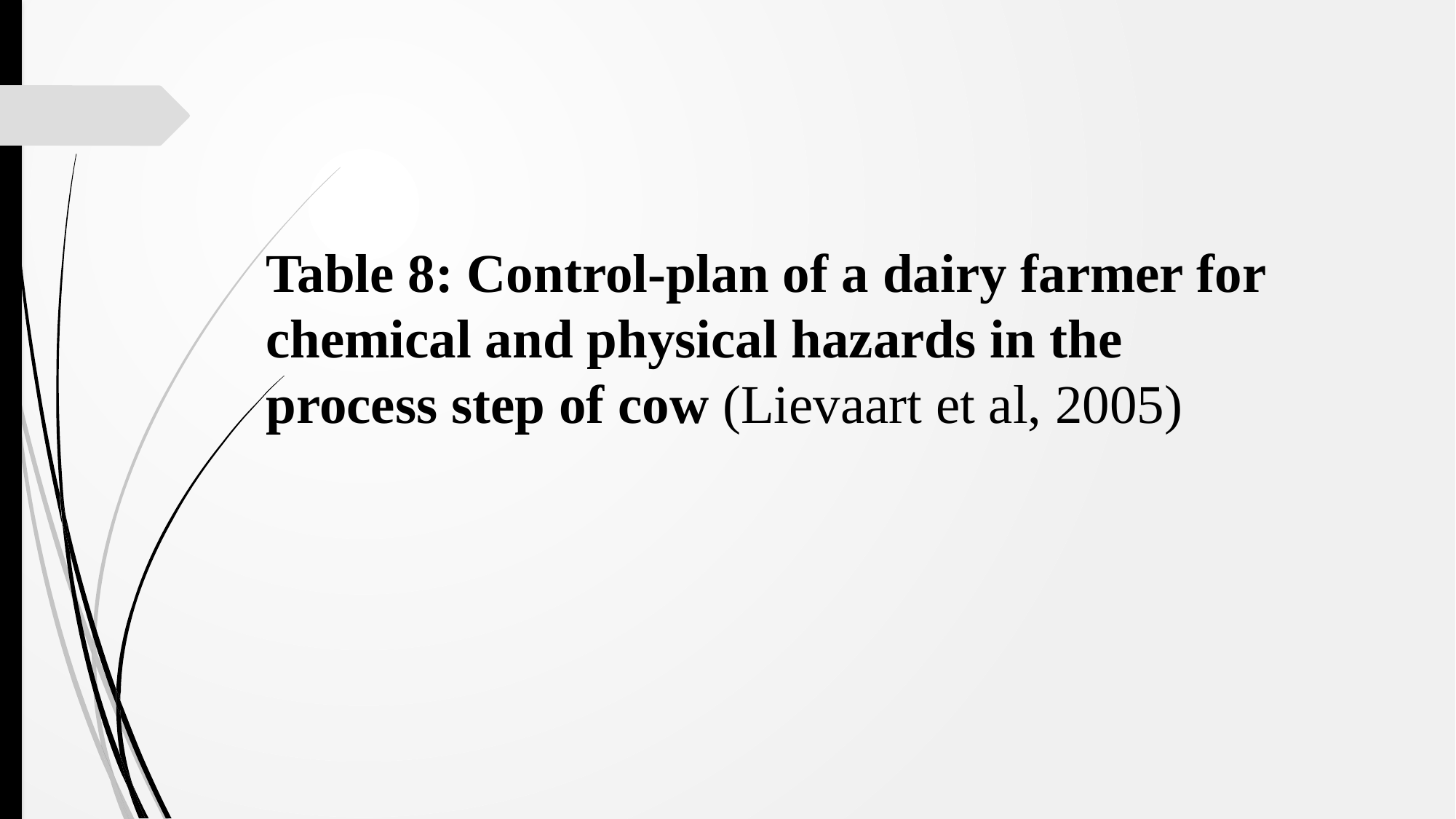

# Table 8: Control-plan of a dairy farmer for chemical and physical hazards in the process step of cow (Lievaart et al, 2005)